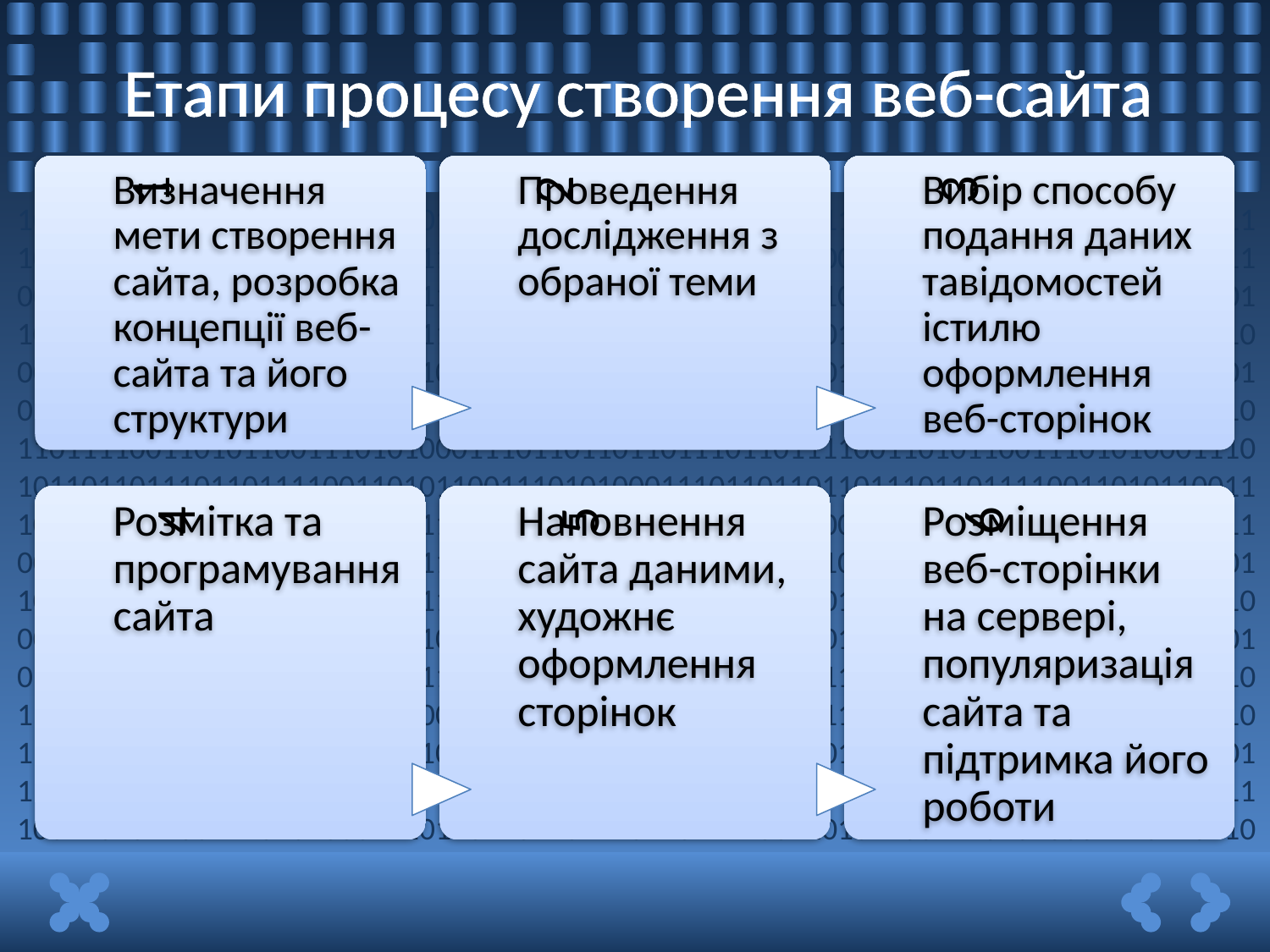

# Етапи процесу створення веб-сайта
1
Визначення мети створення сайта, розробка концепції веб-сайта та його структури
2
Проведення дослідження з обраної теми
3
Вибір способу подання даних тавідомостей істилю оформлення веб-сторінок
4
Розмітка та програмування сайта
5
Наповнення сайта даними, художнє оформлення сторінок
6
Розміщення веб-сторінки на сервері, популяризація сайта та підтримка його роботи